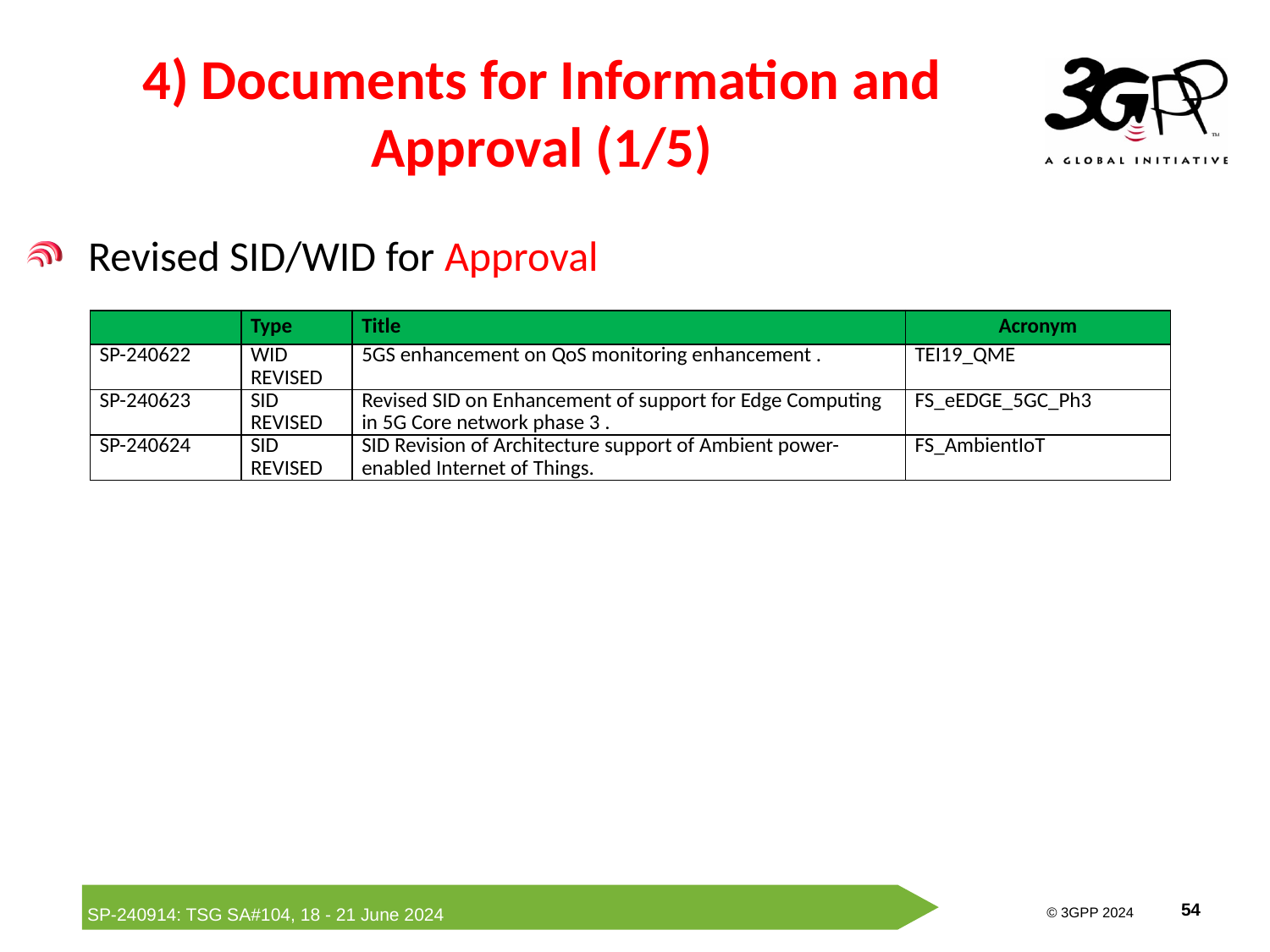

# 4) Documents for Information and Approval (1/5)
Revised SID/WID for Approval

|  | Type | Title | Acronym |
| --- | --- | --- | --- |
| SP-240622 | WID REVISED | 5GS enhancement on QoS monitoring enhancement . | TEI19\_QME |
| SP-240623 | SID REVISED | Revised SID on Enhancement of support for Edge Computing in 5G Core network phase 3 . | FS\_eEDGE\_5GC\_Ph3 |
| SP-240624 | SID REVISED | SID Revision of Architecture support of Ambient power-enabled Internet of Things. | FS\_AmbientIoT |